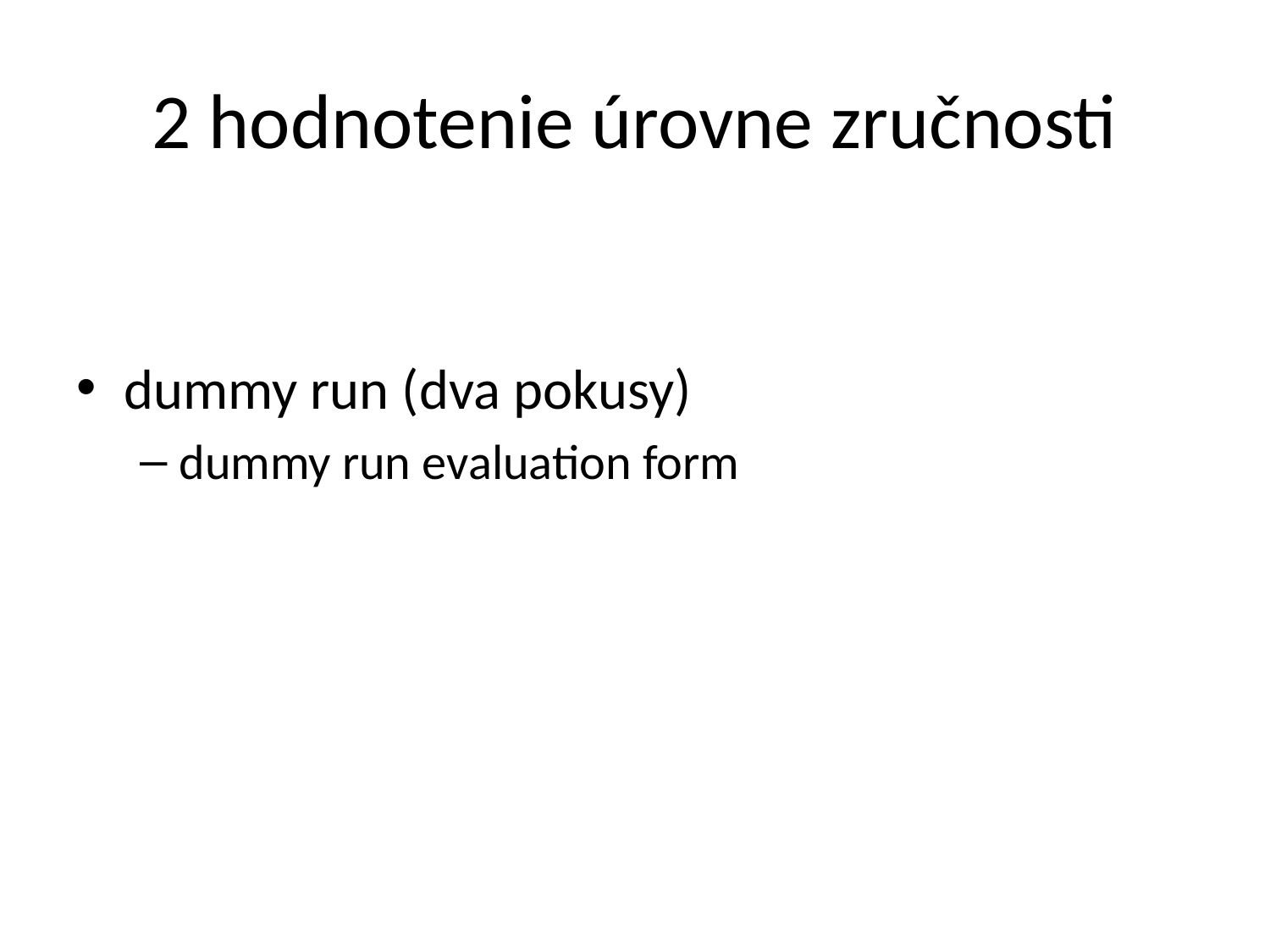

# 2 hodnotenie úrovne zručnosti
dummy run (dva pokusy)
dummy run evaluation form